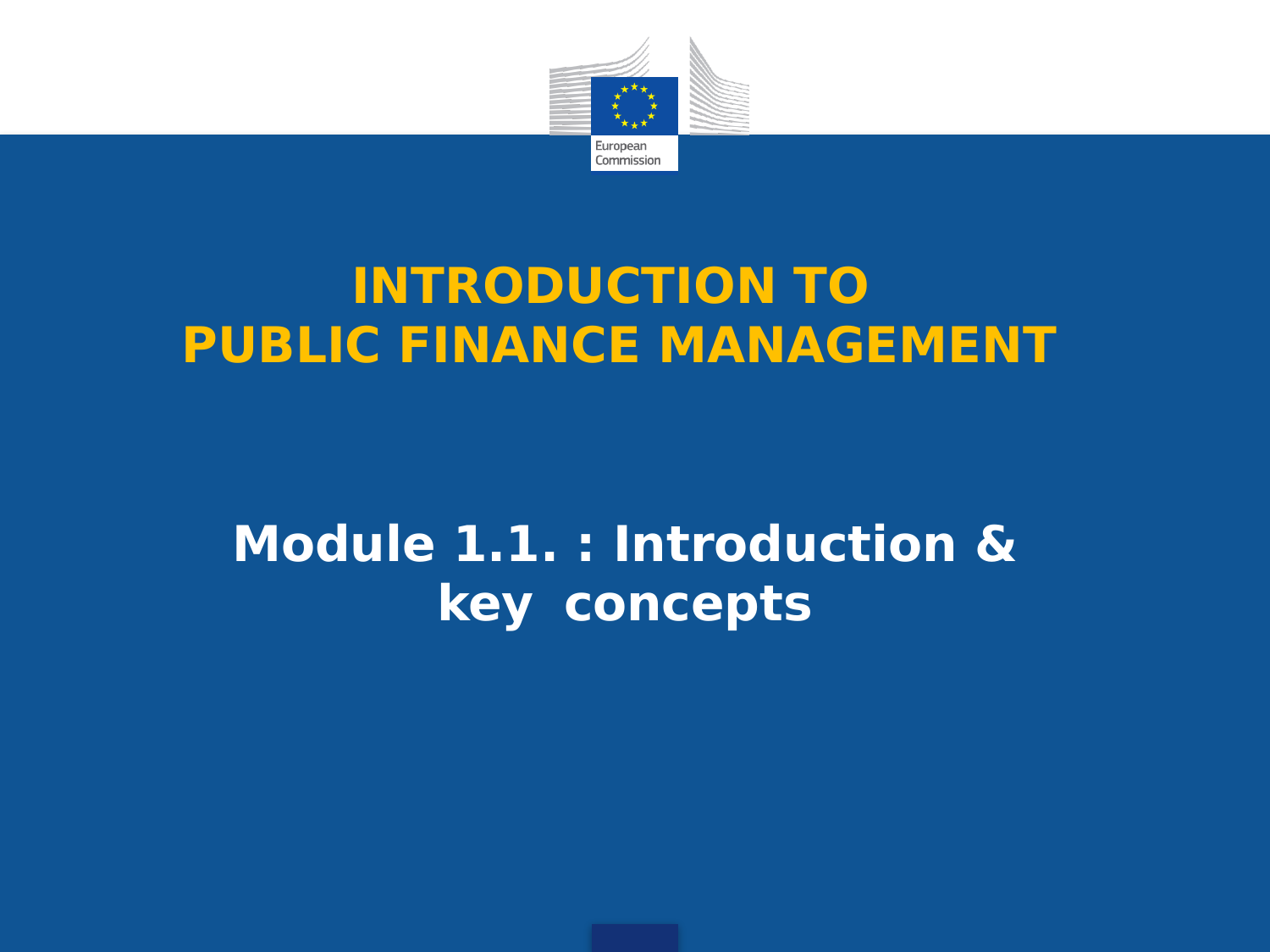

# INTRODUCTION TO PUBLIC FINANCE MANAGEMENT
Module 1.1. : Introduction & key 	concepts